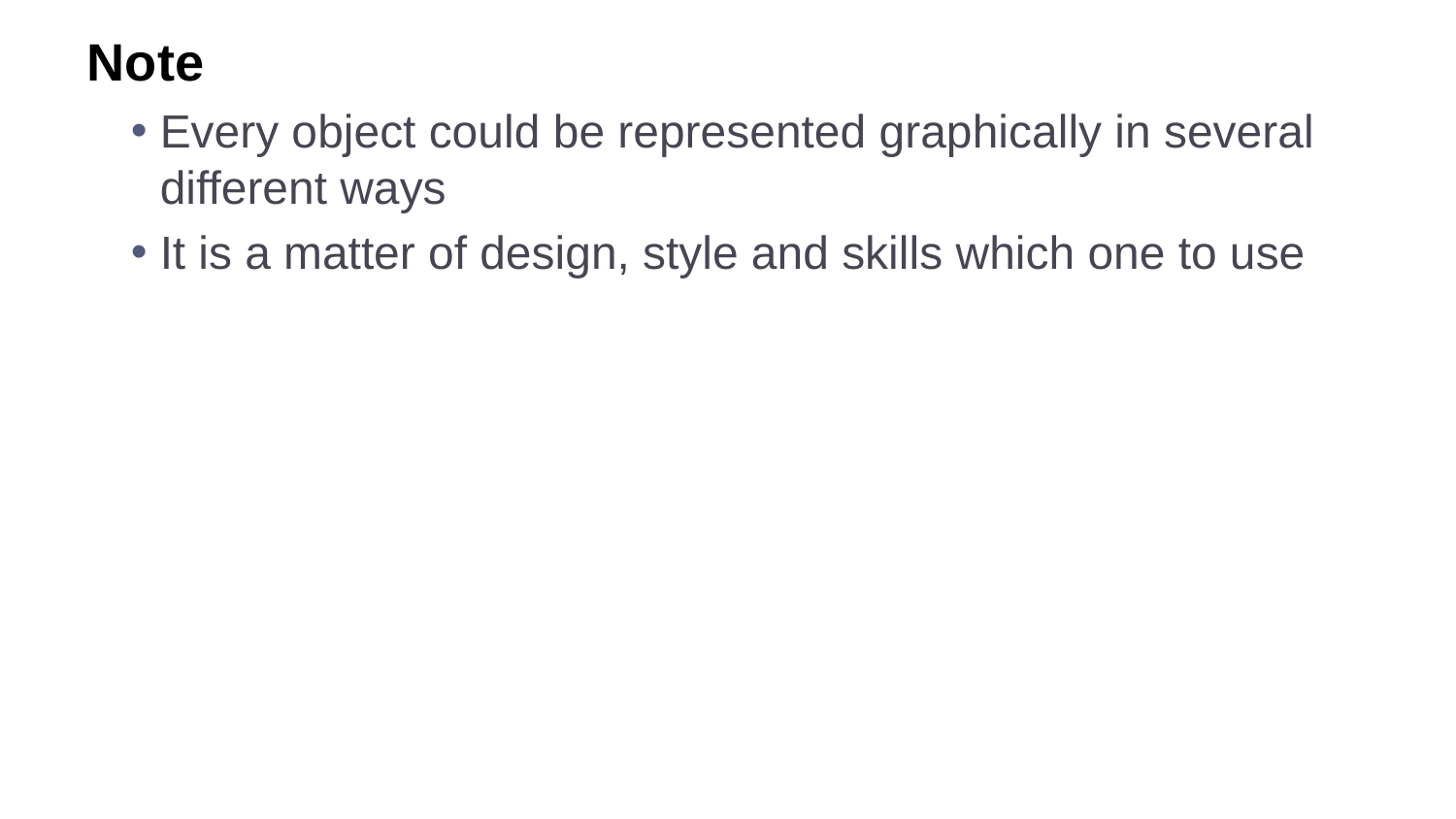

Note
Every object could be represented graphically in several different ways
It is a matter of design, style and skills which one to use